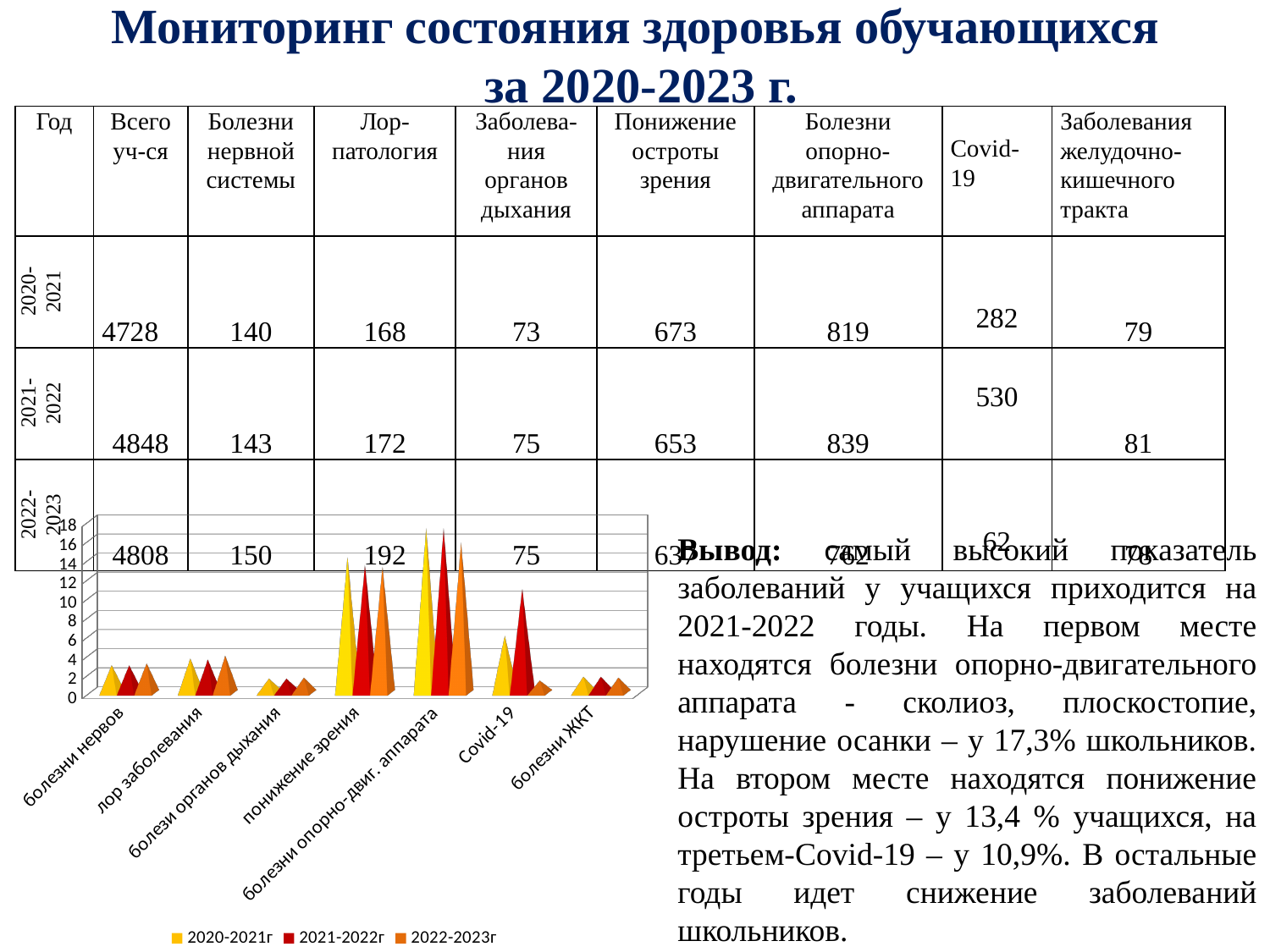

# Мониторинг состояния здоровья обучающихся за 2020-2023 г.
| Год | Всего уч-ся | Болезни нервной системы | Лор-патология | Заболева- ния органов дыхания | Понижение остроты зрения | Болезни опорно-двигательного аппарата | Covid-19 | Заболевания желудочно-кишечного тракта |
| --- | --- | --- | --- | --- | --- | --- | --- | --- |
| 2020-2021 | 4728 | 140 | 168 | 73 | 673 | 819 | 282 | 79 |
| 2021-2022 | 4848 | 143 | 172 | 75 | 653 | 839 | 530 | 81 |
| 2022-2023 | 4808 | 150 | 192 | 75 | 637 | 762 | 62 | 78 |

[unsupported chart]

Вывод: самый высокий показатель заболеваний у учащихся приходится на 2021-2022 годы. На первом месте находятся болезни опорно-двигательного аппарата - сколиоз, плоскостопие, нарушение осанки – у 17,3% школьников. На втором месте находятся понижение остроты зрения – у 13,4 % учащихся, на третьем-Covid-19 – у 10,9%. В остальные годы идет снижение заболеваний школьников.